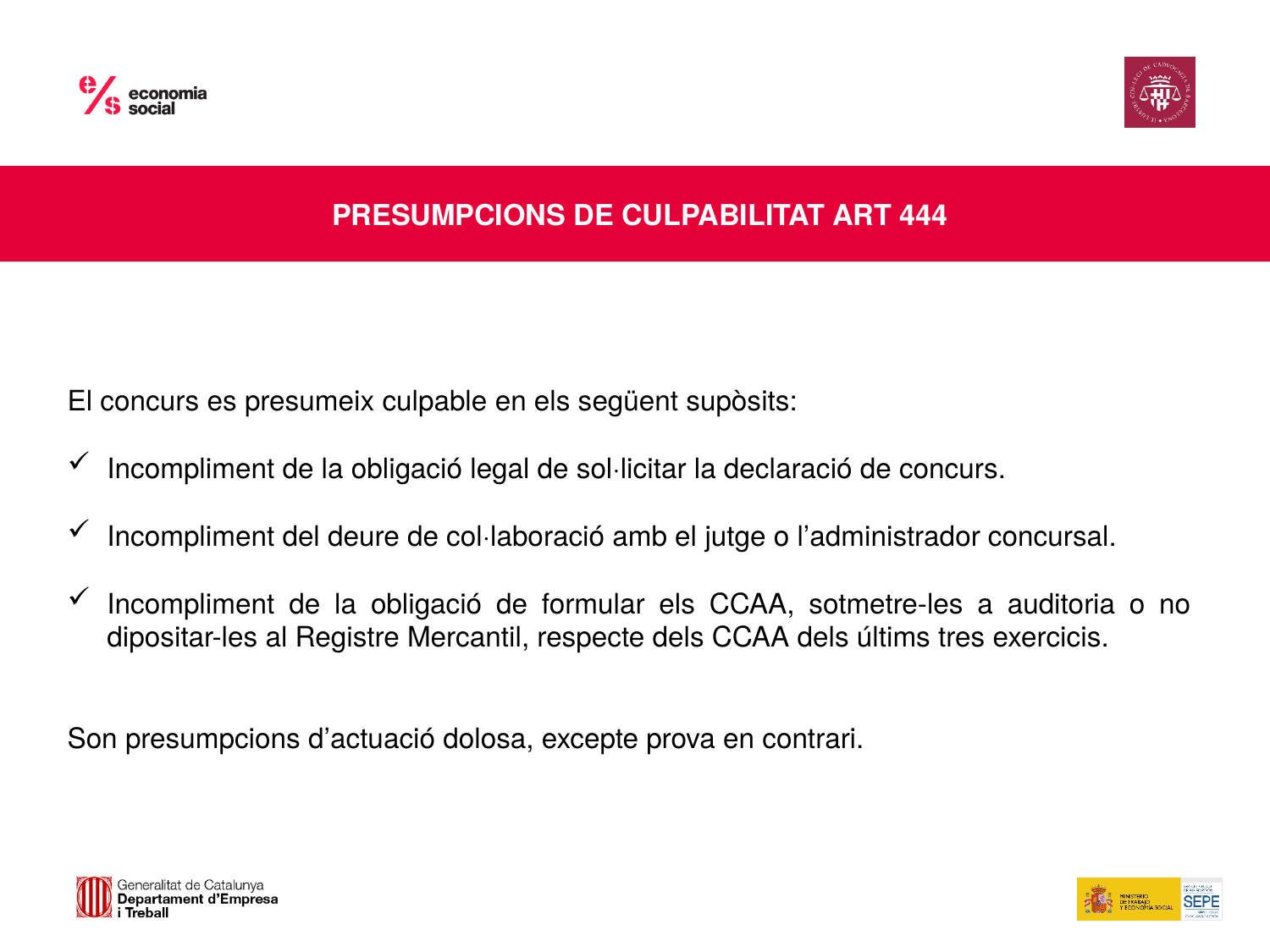

PRESUMPCIONS DE CULPABILITAT ART 444

El concurs es presumeix culpable en els següent supòsits:

Incompliment de la obligació legal de sol·licitar la declaració de concurs.

Incompliment del deure de col·laboració amb el jutge o l’administrador concursal.

Incompliment de la obligació de formular els CCAA, sotmetre-les a auditoria o no dipositar-les al Registre Mercantil, respecte dels CCAA dels últims tres exercicis.

Son presumpcions d’actuació dolosa, excepte prova en contrari.